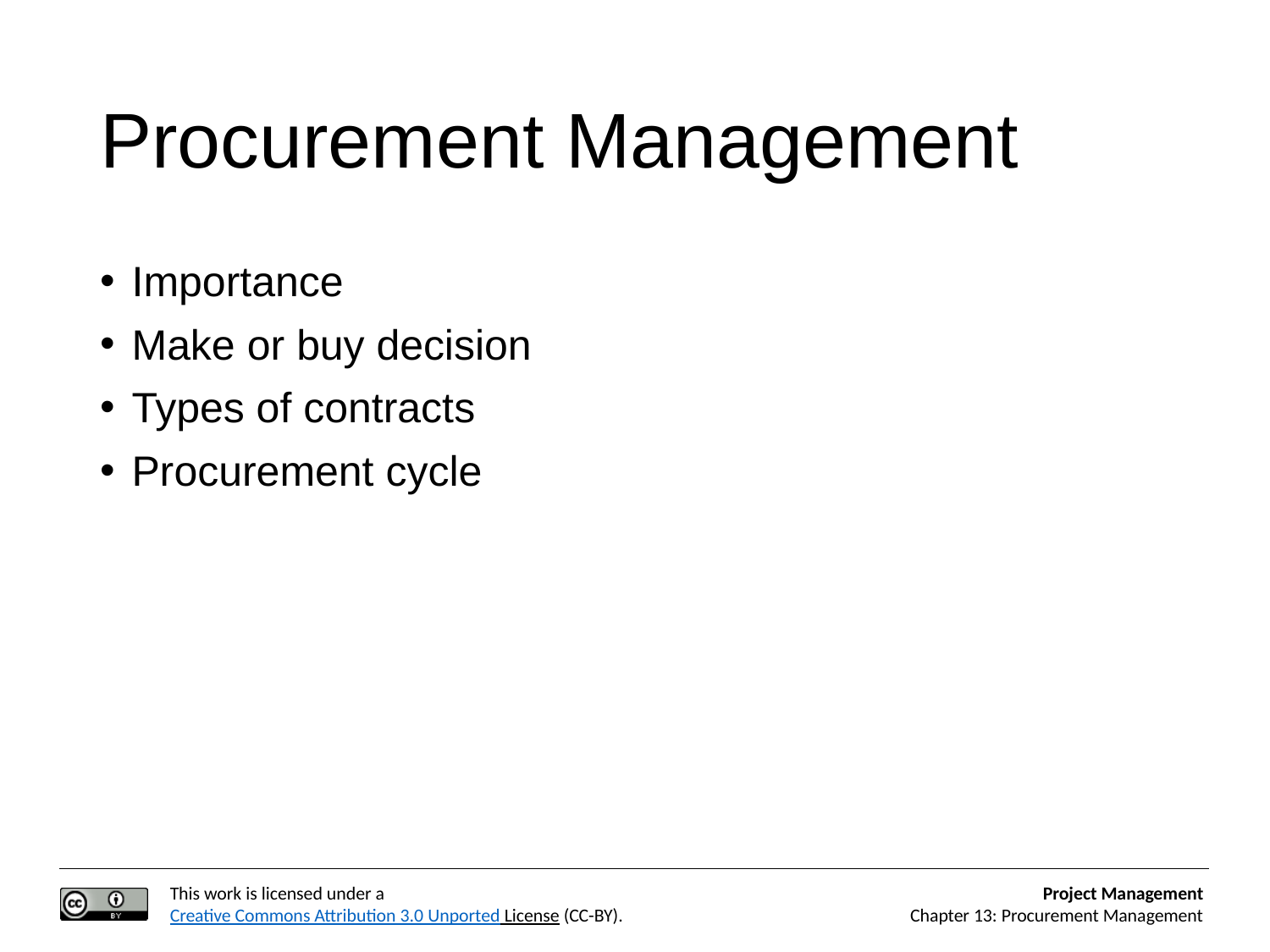

# Procurement Management
Importance
Make or buy decision
Types of contracts
Procurement cycle